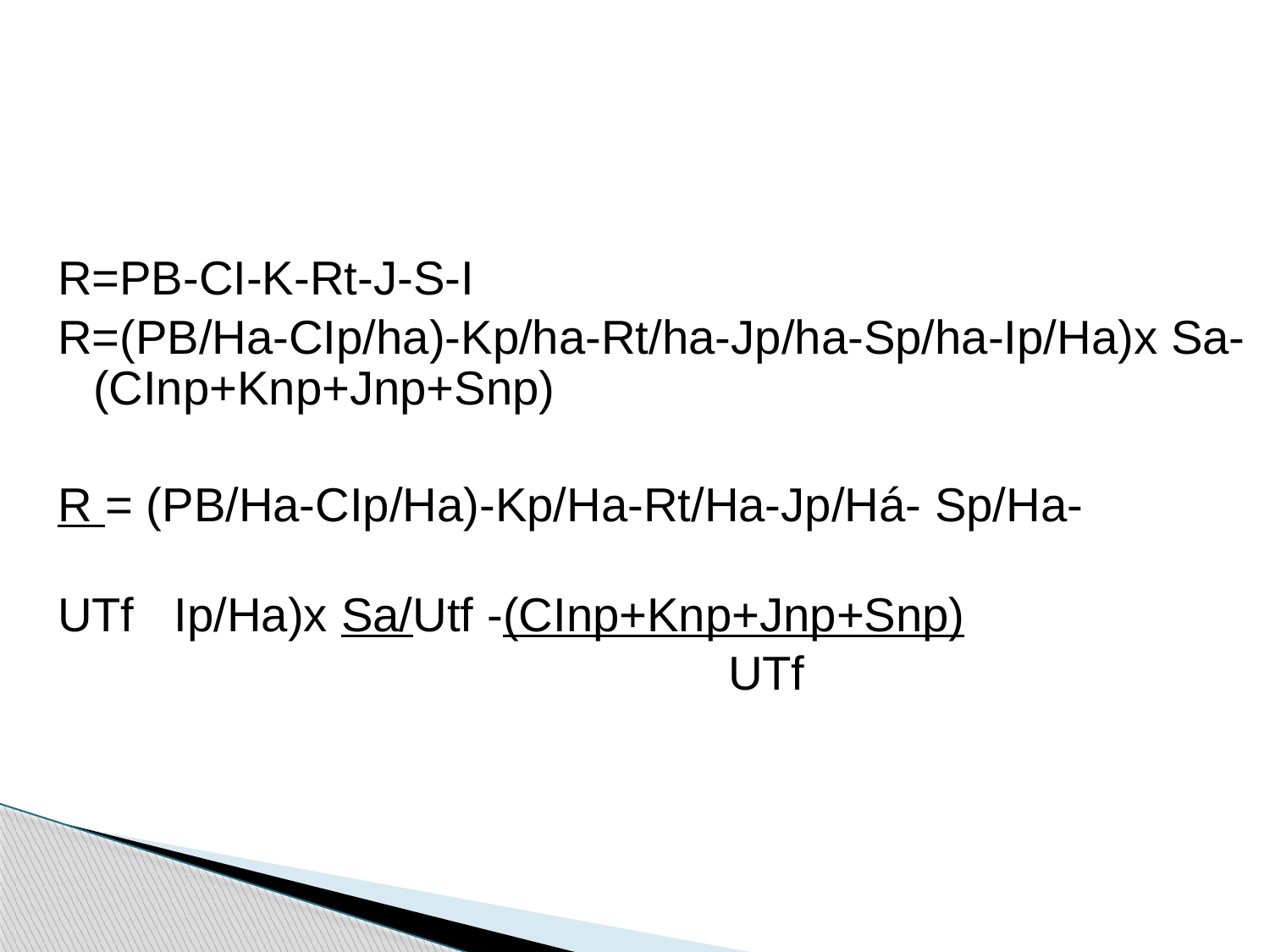

#
R=PB-CI-K-Rt-J-S-I
R=(PB/Ha-CIp/ha)-Kp/ha-Rt/ha-Jp/ha-Sp/ha-Ip/Ha)x Sa-(CInp+Knp+Jnp+Snp)

R = (PB/Ha-CIp/Ha)-Kp/Ha-Rt/Ha-Jp/Há- Sp/Ha-
UTf   Ip/Ha)x Sa/Utf -(CInp+Knp+Jnp+Snp)
                     				UTf